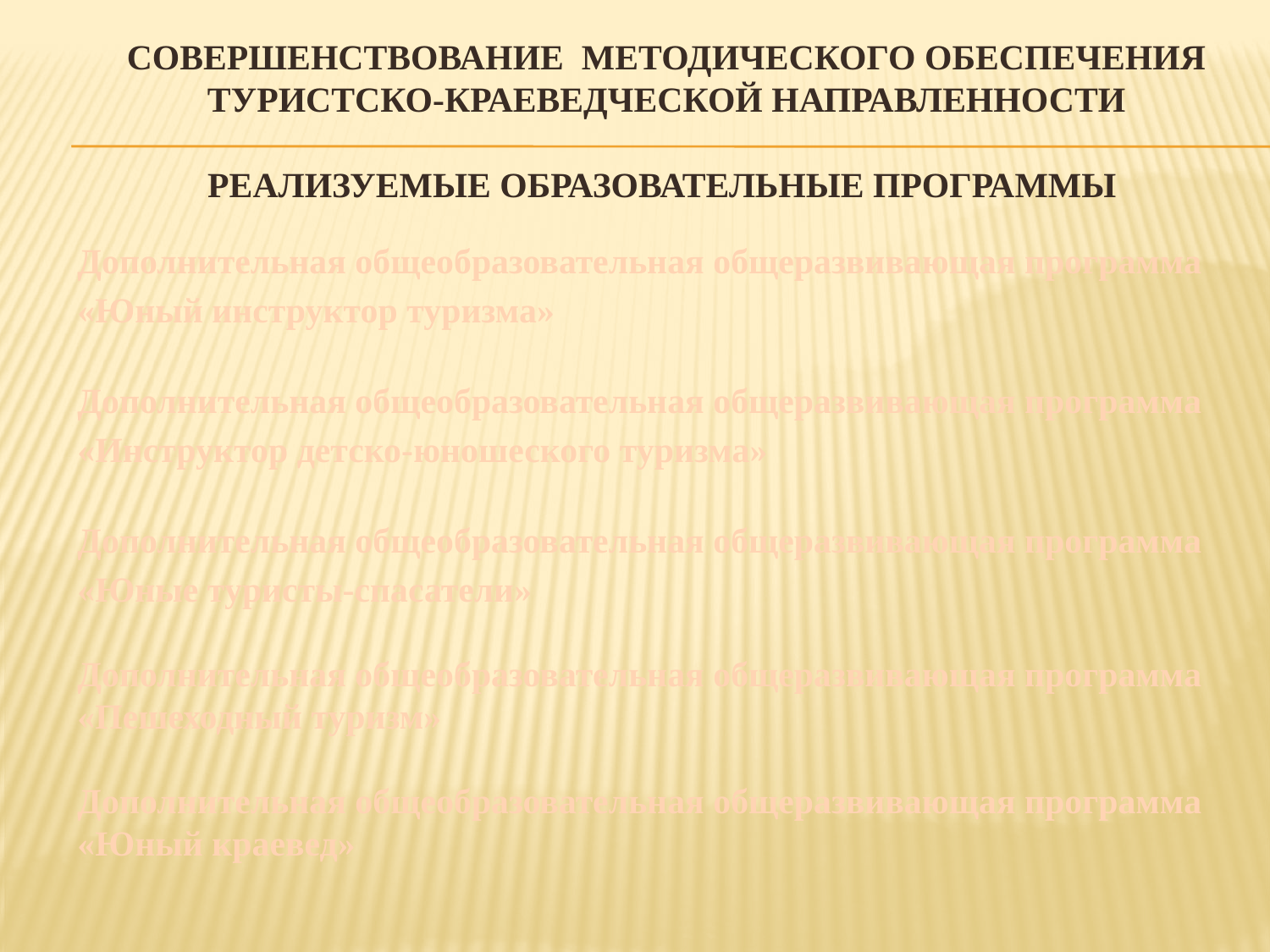

# Совершенствование  методического обеспечения туристско-краеведческой направленности Реализуемые образовательные программы
Дополнительная общеобразовательная общеразвивающая программа «Юный инструктор туризма»
Дополнительная общеобразовательная общеразвивающая программа «Инструктор детско-юношеского туризма»
Дополнительная общеобразовательная общеразвивающая программа «Юные туристы-спасатели»
Дополнительная общеобразовательная общеразвивающая программа «Пешеходный туризм»
Дополнительная общеобразовательная общеразвивающая программа «Юный краевед»